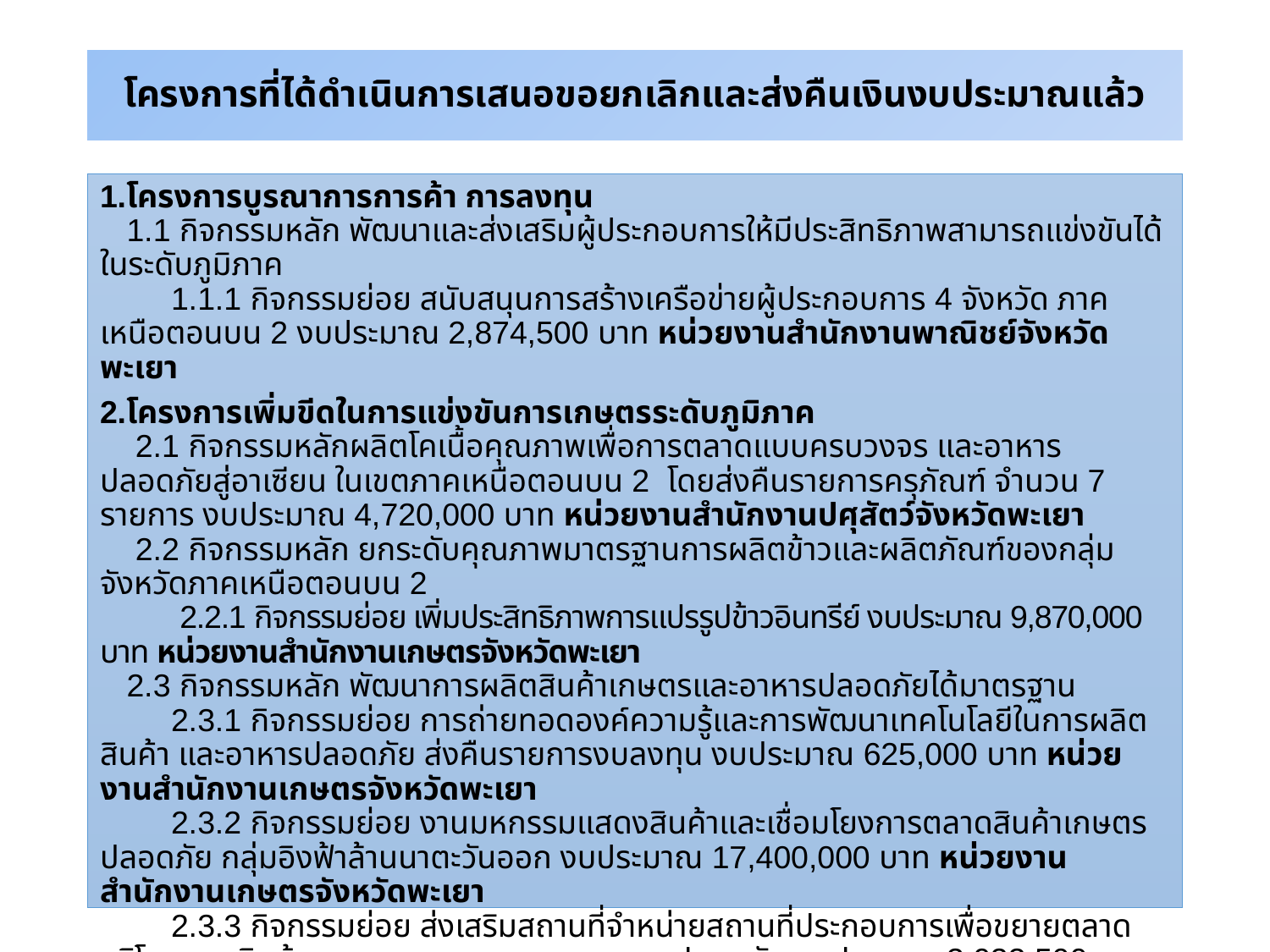

# โครงการที่ได้ดำเนินการเสนอขอยกเลิกและส่งคืนเงินงบประมาณแล้ว
1.โครงการบูรณาการการค้า การลงทุน
   1.1 กิจกรรมหลัก พัฒนาและส่งเสริมผู้ประกอบการให้มีประสิทธิภาพสามารถแข่งขันได้ในระดับภูมิภาค
        1.1.1 กิจกรรมย่อย สนับสนุนการสร้างเครือข่ายผู้ประกอบการ 4 จังหวัด ภาคเหนือตอนบน 2 งบประมาณ 2,874,500 บาท หน่วยงานสำนักงานพาณิชย์จังหวัดพะเยา
2.โครงการเพิ่มขีดในการแข่งขันการเกษตรระดับภูมิภาค
    2.1 กิจกรรมหลักผลิตโคเนื้อคุณภาพเพื่อการตลาดแบบครบวงจร และอาหารปลอดภัยสู่อาเซียน ในเขตภาคเหนือตอนบน 2  โดยส่งคืนรายการครุภัณฑ์ จำนวน 7 รายการ งบประมาณ 4,720,000 บาท หน่วยงานสำนักงานปศุสัตว์จังหวัดพะเยา
    2.2 กิจกรรมหลัก ยกระดับคุณภาพมาตรฐานการผลิตข้าวและผลิตภัณฑ์ของกลุ่มจังหวัดภาคเหนือตอนบน 2
         2.2.1 กิจกรรมย่อย เพิ่มประสิทธิภาพการแปรรูปข้าวอินทรีย์ งบประมาณ 9,870,000 บาท หน่วยงานสำนักงานเกษตรจังหวัดพะเยา
   2.3 กิจกรรมหลัก พัฒนาการผลิตสินค้าเกษตรและอาหารปลอดภัยได้มาตรฐาน
        2.3.1 กิจกรรมย่อย การถ่ายทอดองค์ความรู้และการพัฒนาเทคโนโลยีในการผลิตสินค้า และอาหารปลอดภัย ส่งคืนรายการงบลงทุน งบประมาณ 625,000 บาท หน่วยงานสำนักงานเกษตรจังหวัดพะเยา
        2.3.2 กิจกรรมย่อย งานมหกรรมแสดงสินค้าและเชื่อมโยงการตลาดสินค้าเกษตรปลอดภัย กลุ่มอิงฟ้าล้านนาตะวันออก งบประมาณ 17,400,000 บาท หน่วยงานสำนักงานเกษตรจังหวัดพะเยา
        2.3.3 กิจกรรมย่อย ส่งเสริมสถานที่จำหน่ายสถานที่ประกอบการเพื่อขยายตลาดบริโภค และสินค้าเกษตรและ                   อาหารปลอดภัย งบประมาณ 3,033,500 บาท หน่วยงานมหาวิทยาลัยพะเยา
3.โครงการบูรณาการการท่องเที่ยวของกลุ่มจังหวัด
   3.1 กิจกรรมหลัก พัฒนาอัตลักษณ์อารยธรรมล้านนาภาคเหนือตอนบน 2
        3.1.1 กิจกรรมส่งเสริมการท่องเที่ยวชาติพันธุ์ไทลื้อ ( 4 จังหวัด ได้แก่ พะเยา เชียงราย แพร่ น่าน) รายการประชาสัมพันธ์ งบประมาณ 1,000,000 บาท หน่วยงานสำนักงานการท่องเที่ยวและกีฬาจังหวัดพะเยา